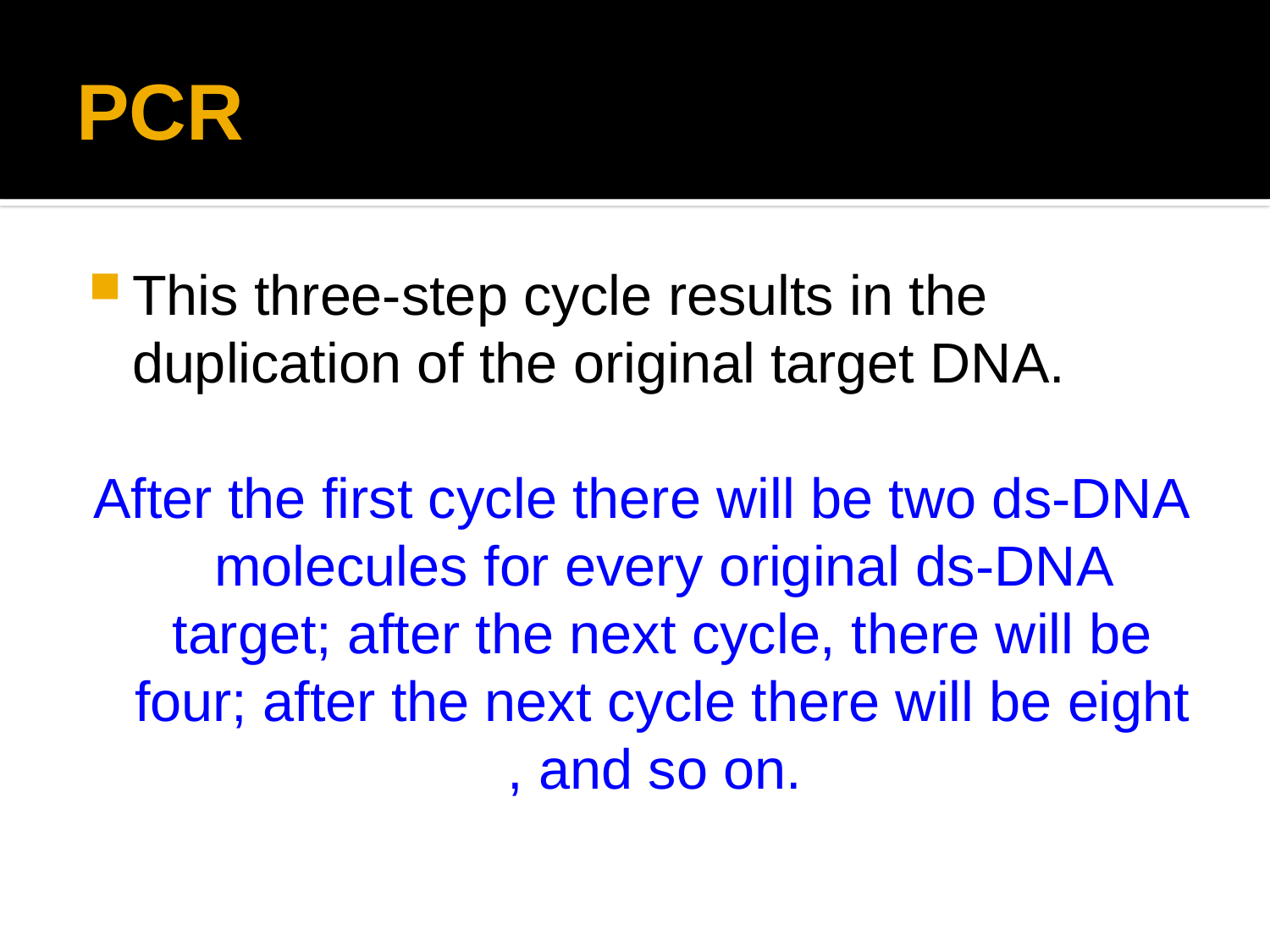

# PCR
This three-step cycle results in the duplication of the original target DNA.

After the first cycle there will be two ds-DNA molecules for every original ds-DNA target; after the next cycle, there will be four; after the next cycle there will be eight , and so on.